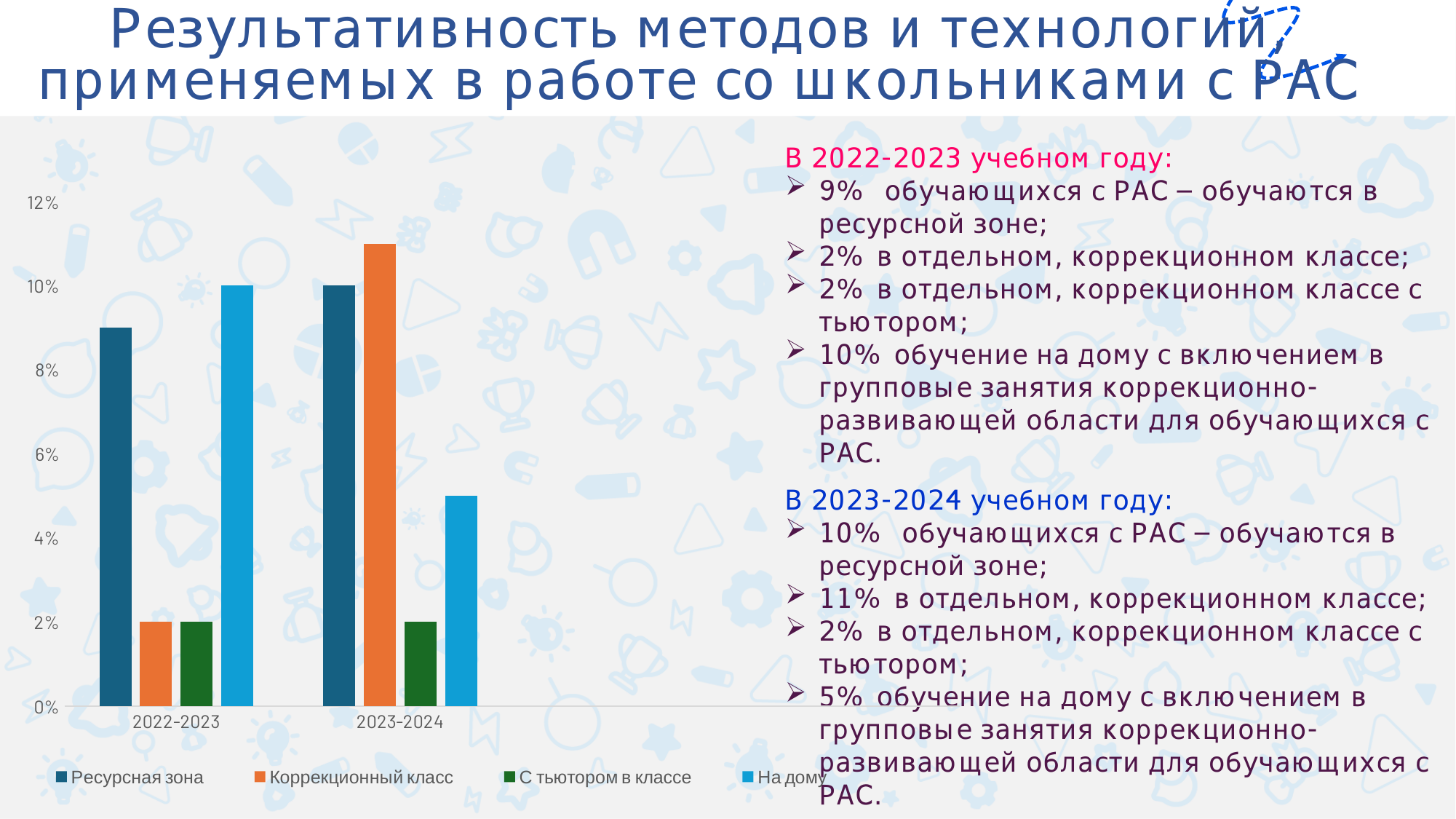

Результативность методов и технологий, применяемых в работе со школьниками с РАС

В 2022-2023 учебном году:
9%  обучающихся с РАС – обучаются в ресурсной зоне;
2% в отдельном, коррекционном классе;
2% в отдельном, коррекционном классе с тьютором;
10% обучение на дому с включением в групповые занятия коррекционно-развивающей области для обучающихся с РАС.

### Chart

| Category | Ресурсная зона | Коррекционный класс | С тьютором в классе | На дому |
|---|---|---|---|---|
| 2022-2023 | 0.09 | 0.02 | 0.02 | 0.1 |
| 2023-2024 | 0.1 | 0.11 | 0.02 | 0.05 |
В 2023-2024 учебном году:
10%  обучающихся с РАС – обучаются в ресурсной зоне;
11% в отдельном, коррекционном классе;
2% в отдельном, коррекционном классе с тьютором;
5% обучение на дому с включением в групповые занятия коррекционно-развивающей области для обучающихся с РАС.